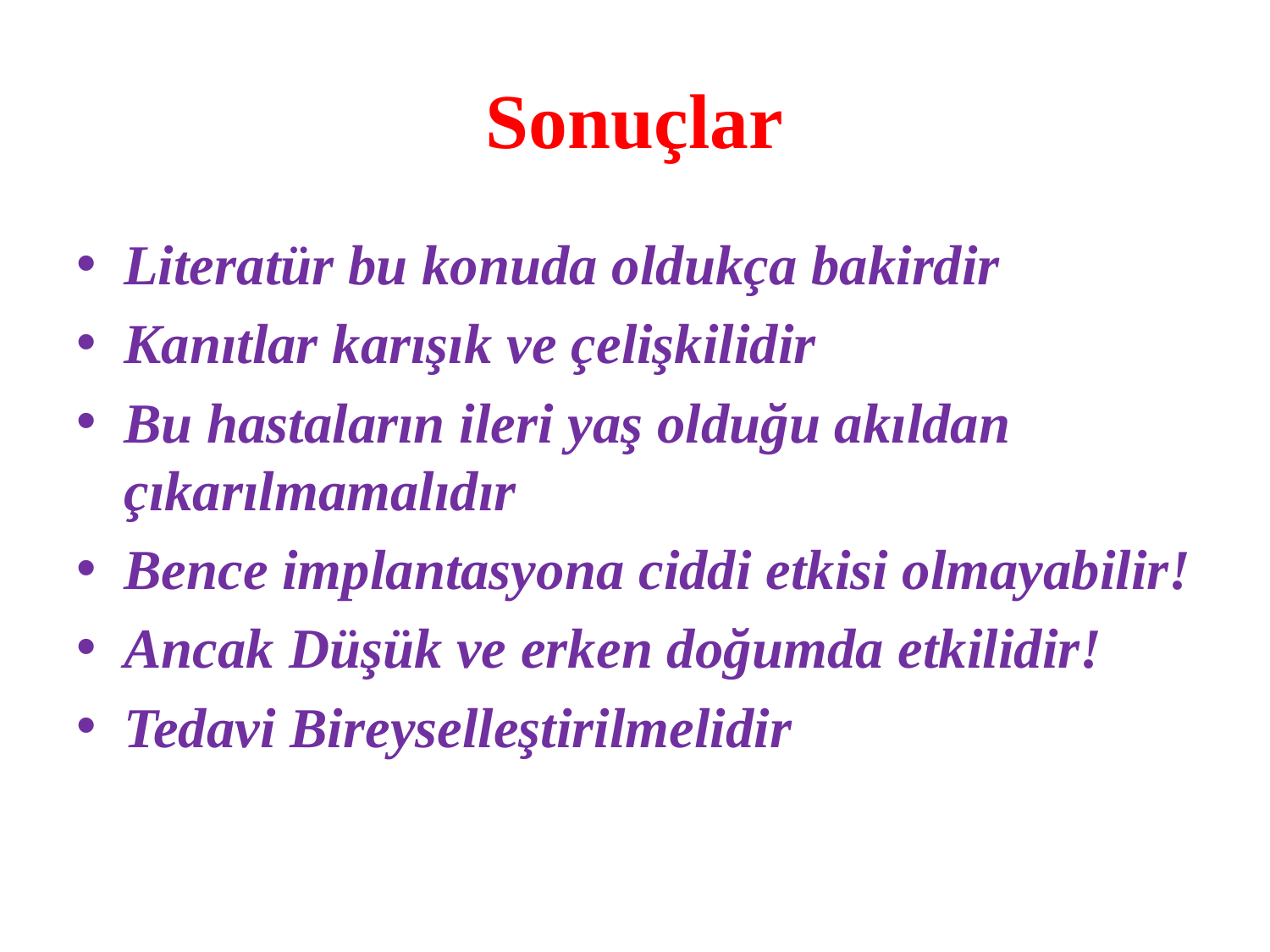

# Sonuçlar
Literatür bu konuda oldukça bakirdir
Kanıtlar karışık ve çelişkilidir
Bu hastaların ileri yaş olduğu akıldan çıkarılmamalıdır
Bence implantasyona ciddi etkisi olmayabilir!
Ancak Düşük ve erken doğumda etkilidir!
Tedavi Bireyselleştirilmelidir